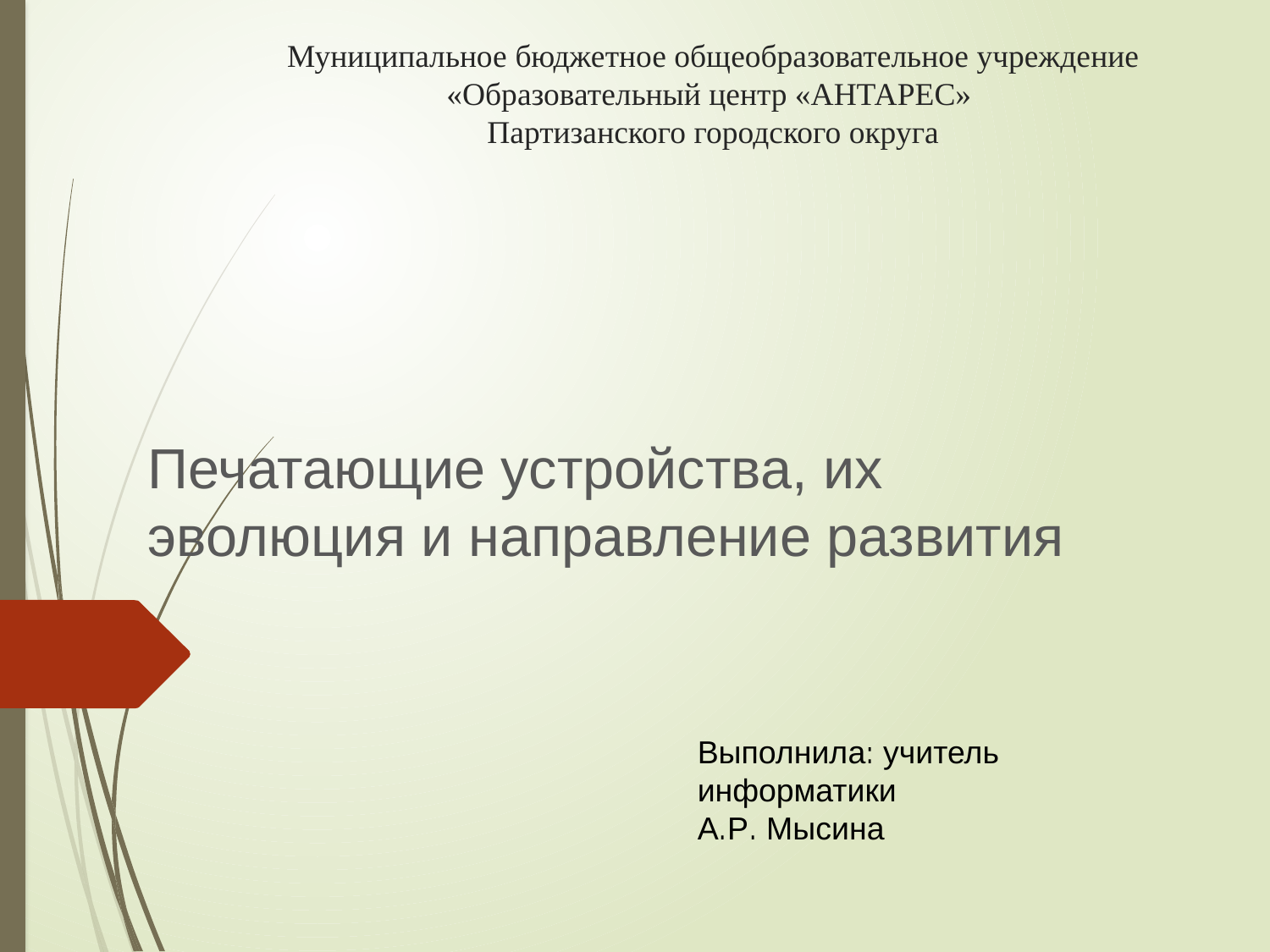

# Муниципальное бюджетное общеобразовательное учреждение «Образовательный центр «АНТАРЕС» Партизанского городского округа
Печатающие устройства, их эволюция и направление развития
Выполнила: учитель информатики
А.Р. Мысина